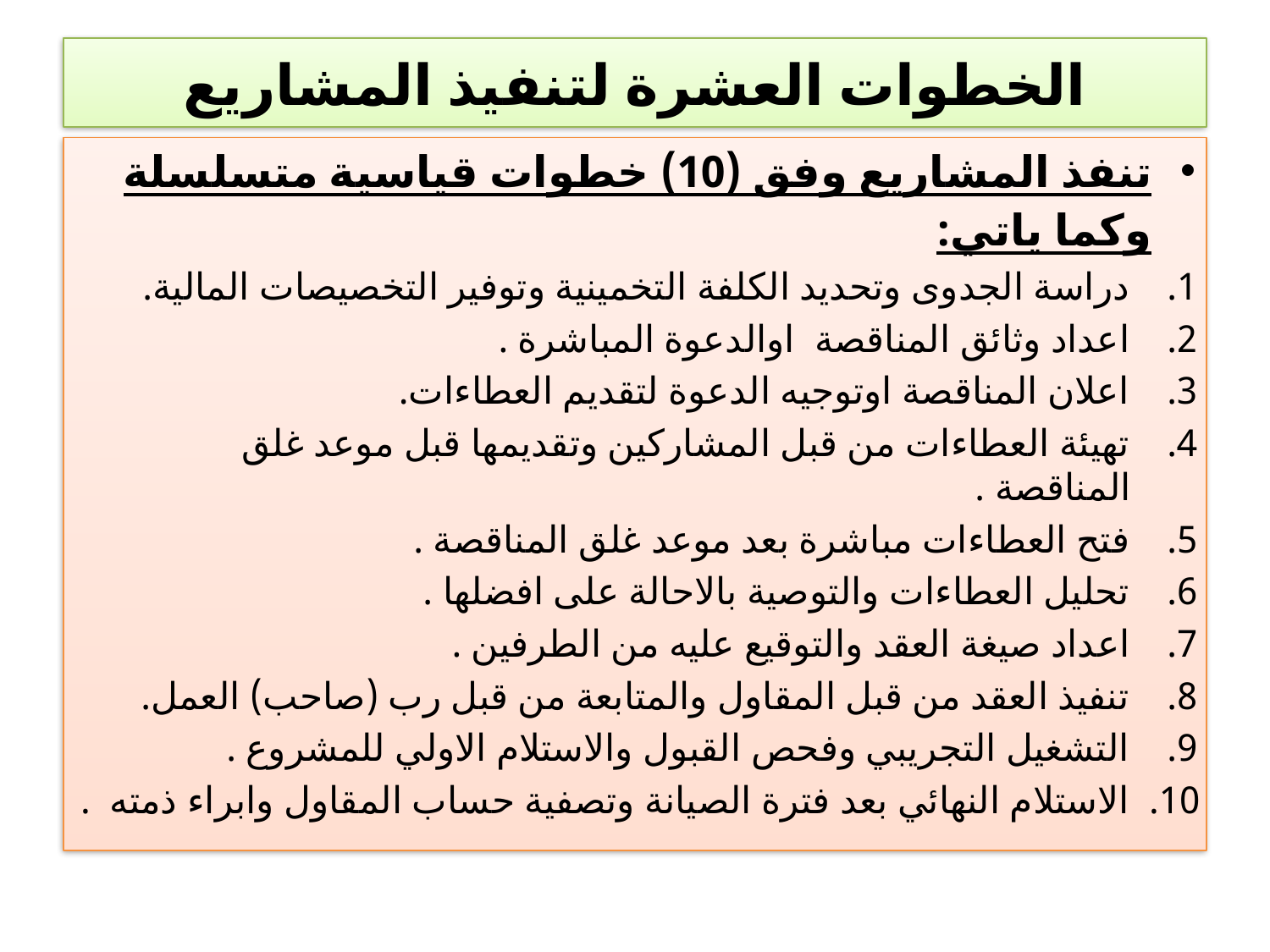

# الخطوات العشرة لتنفيذ المشاريع
تنفذ المشاريع وفق (10) خطوات قياسية متسلسلة وكما ياتي:
دراسة الجدوى وتحديد الكلفة التخمينية وتوفير التخصيصات المالية.
اعداد وثائق المناقصة  اوالدعوة المباشرة .
اعلان المناقصة اوتوجيه الدعوة لتقديم العطاءات.
تهيئة العطاءات من قبل المشاركين وتقديمها قبل موعد غلق المناقصة .
فتح العطاءات مباشرة بعد موعد غلق المناقصة .
تحليل العطاءات والتوصية بالاحالة على افضلها .
اعداد صيغة العقد والتوقيع عليه من الطرفين .
تنفيذ العقد من قبل المقاول والمتابعة من قبل رب (صاحب) العمل.
التشغيل التجريبي وفحص القبول والاستلام الاولي للمشروع .
الاستلام النهائي بعد فترة الصيانة وتصفية حساب المقاول وابراء ذمته  .